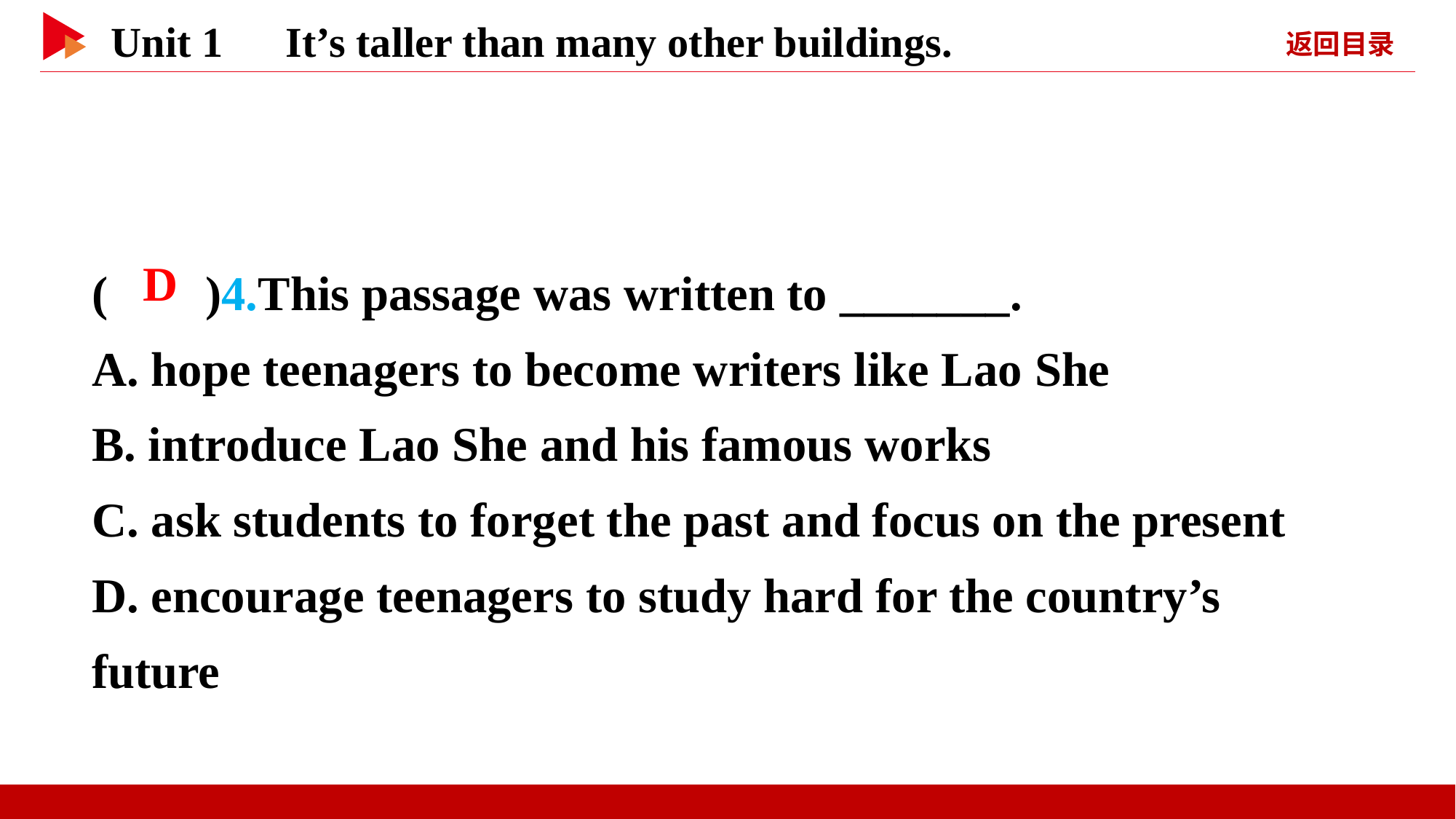

(        )4.This passage was written to _______.
A. hope teenagers to become writers like Lao She
B. introduce Lao She and his famous works
C. ask students to forget the past and focus on the present
D. encourage teenagers to study hard for the country’s future
   D